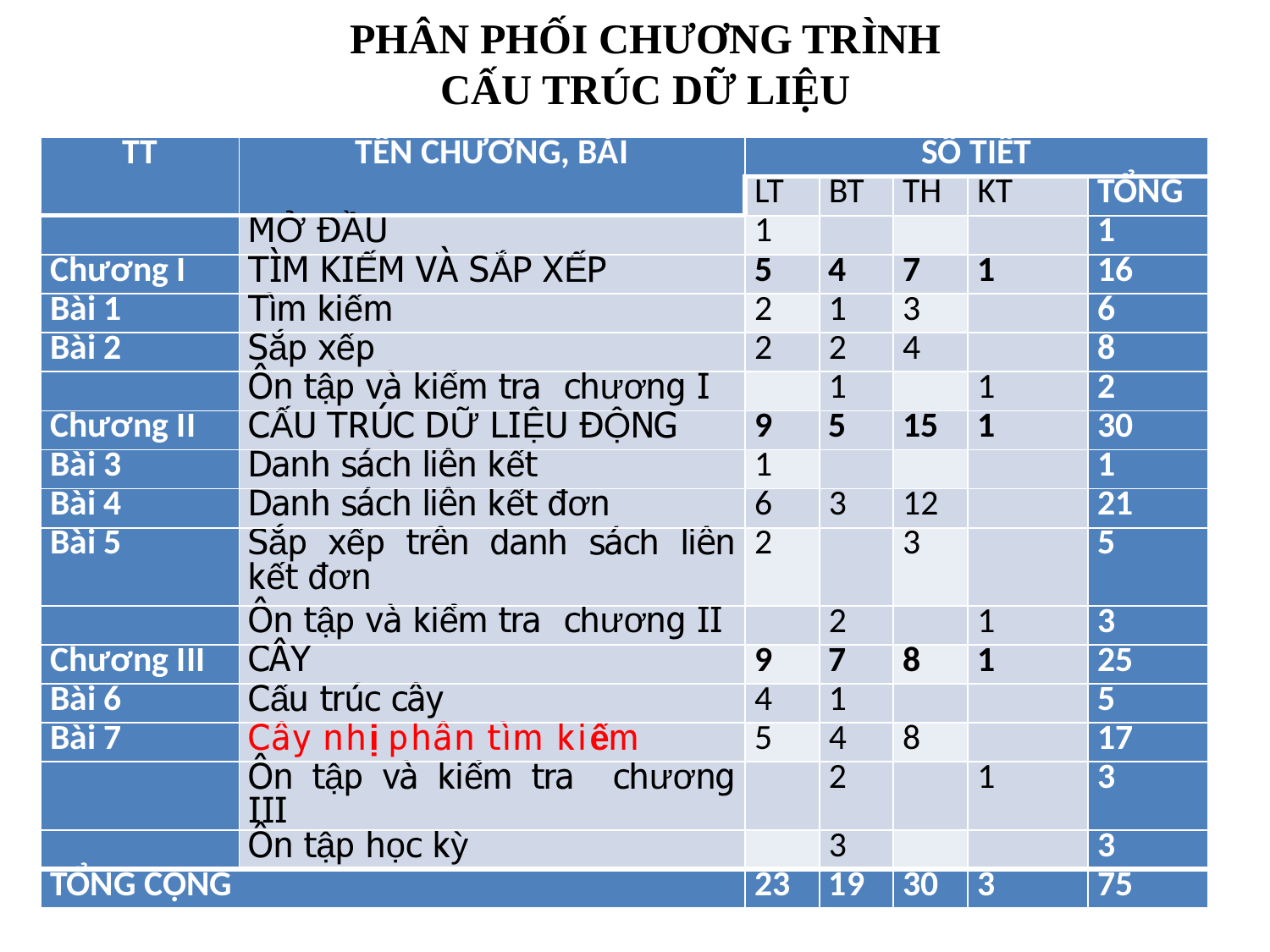

PHÂN PHỐI CHƯƠNG TRÌNH
CẤU TRÚC DỮ LIỆU

| TT | TÊN CHƯƠNG, BÀI | SỐ TIẾT |  |  |  |  |
| --- | --- | --- | --- | --- | --- | --- |
|  |  | LT | BT | TH | KT | TỔNG |
|  | MỞ ĐẦU | 1 |  |  |  | 1 |
| Chương I | TÌM KIẾM VÀ SẮP XẾP | 5 | 4 | 7 | 1 | 16 |
| Bài 1 | Tìm kiếm | 2 | 1 | 3 |  | 6 |
| Bài 2 | Sắp xếp | 2 | 2 | 4 |  | 8 |
|  | Ôn tập và kiểm tra chương I |  | 1 |  | 1 | 2 |
| Chương II | CẤU TRÚC DỮ LIỆU ĐỘNG | 9 | 5 | 15 | 1 | 30 |
| Bài 3 | Danh sách liên kết | 1 |  |  |  | 1 |
| Bài 4 | Danh sách liên kết đơn | 6 | 3 | 12 |  | 21 |
| Bài 5 | Sắp xếp trên danh sách liên kết đơn | 2 |  | 3 |  | 5 |
|  | Ôn tập và kiểm tra chương II |  | 2 |  | 1 | 3 |
| Chương III | CÂY | 9 | 7 | 8 | 1 | 25 |
| Bài 6 | Cấu trúc cây | 4 | 1 |  |  | 5 |
| Bài 7 | Cây nhị phân tìm kiếm | 5 | 4 | 8 |  | 17 |
|  | Ôn tập và kiểm tra chương III |  | 2 |  | 1 | 3 |
|  | Ôn tập học kỳ |  | 3 |  |  | 3 |
| TỔNG CỘNG |  | 23 | 19 | 30 | 3 | 75 |